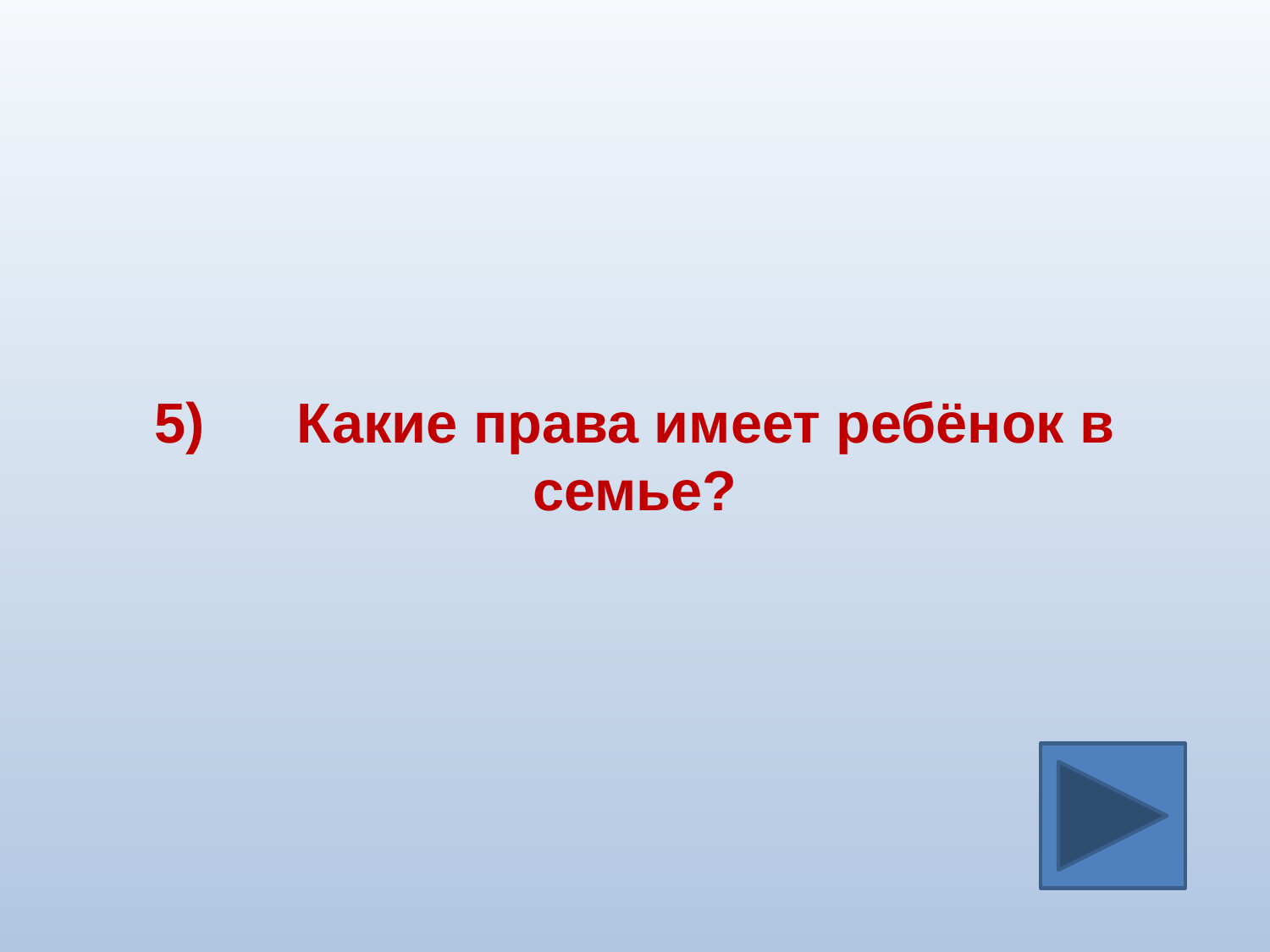

#

5)	 Какие права имеет ребёнок в семье?